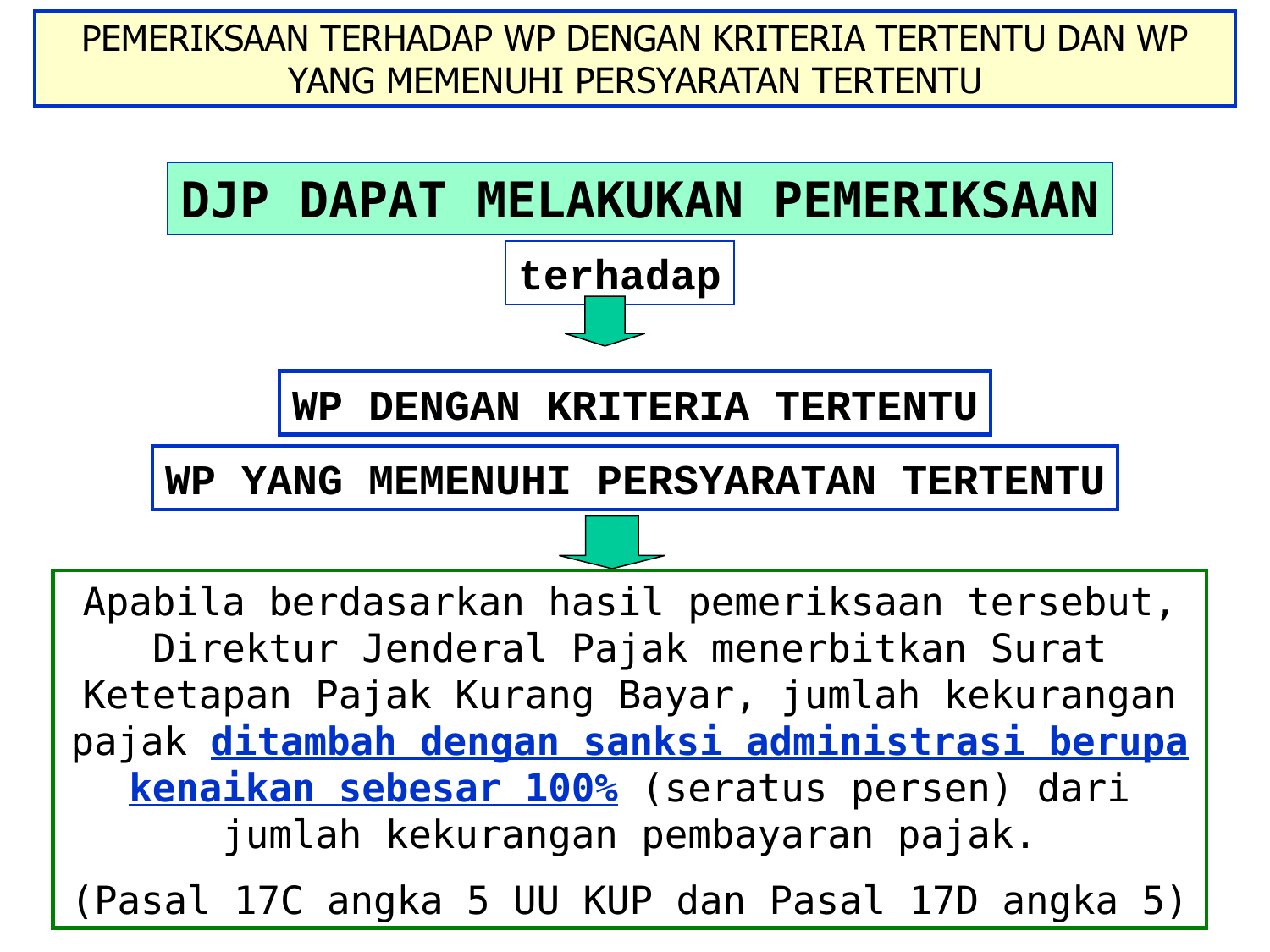

# PEMERIKSAAN TERHADAP WP DENGAN KRITERIA TERTENTU DAN WP YANG MEMENUHI PERSYARATAN TERTENTU
DJP DAPAT MELAKUKAN PEMERIKSAAN
terhadap

WP DENGAN KRITERIA TERTENTU
WP YANG MEMENUHI PERSYARATAN TERTENTU

Apabila berdasarkan hasil pemeriksaan tersebut, Direktur Jenderal Pajak menerbitkan Surat Ketetapan Pajak Kurang Bayar, jumlah kekurangan pajak ditambah dengan sanksi administrasi berupa kenaikan sebesar 100% (seratus persen) dari jumlah kekurangan pembayaran pajak.
(Pasal 17C angka 5 UU KUP dan Pasal 17D angka 5)